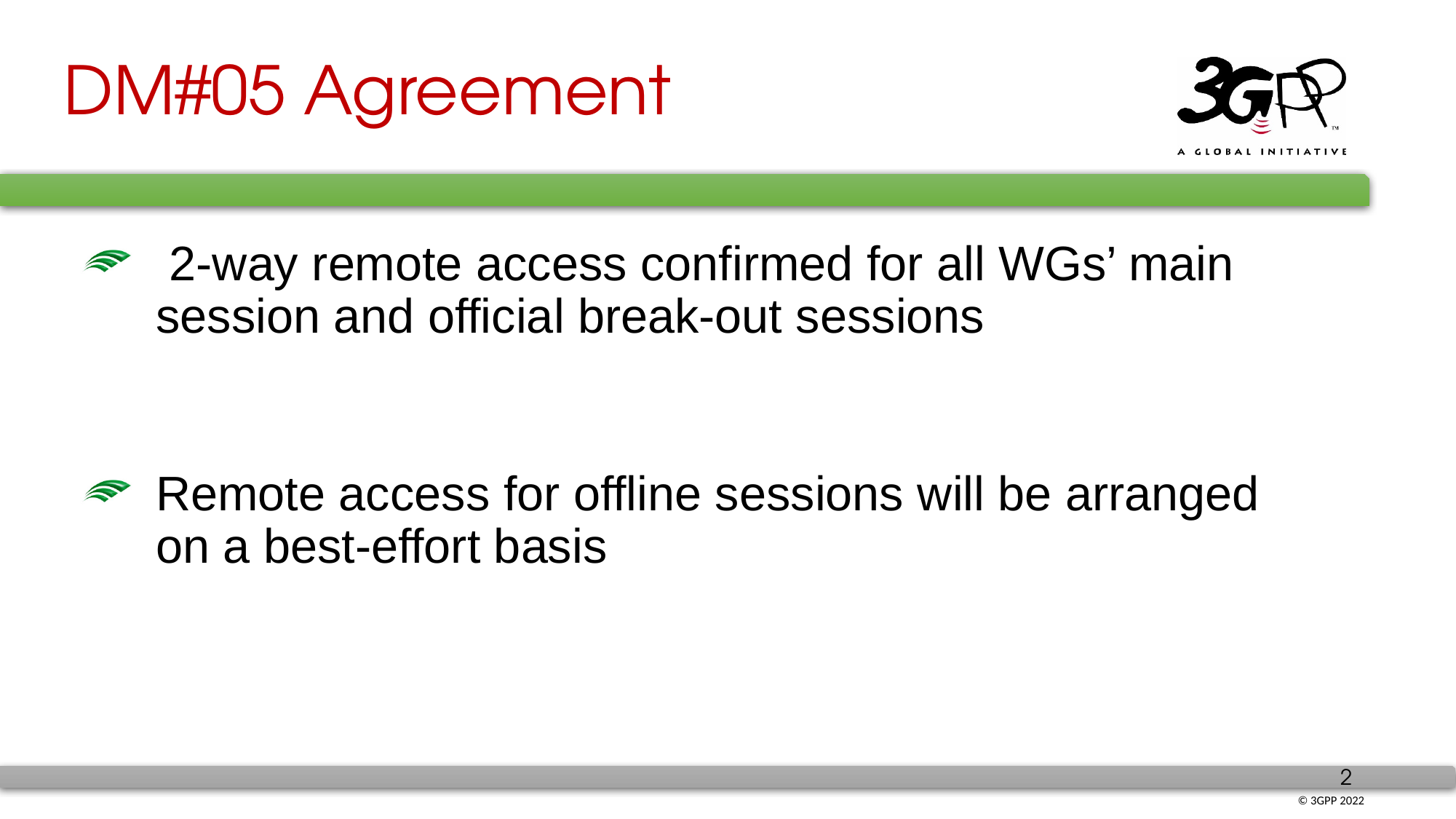

# DM#05 Agreement
 2-way remote access confirmed for all WGs’ main session and official break-out sessions

Remote access for offline sessions will be arranged on a best-effort basis